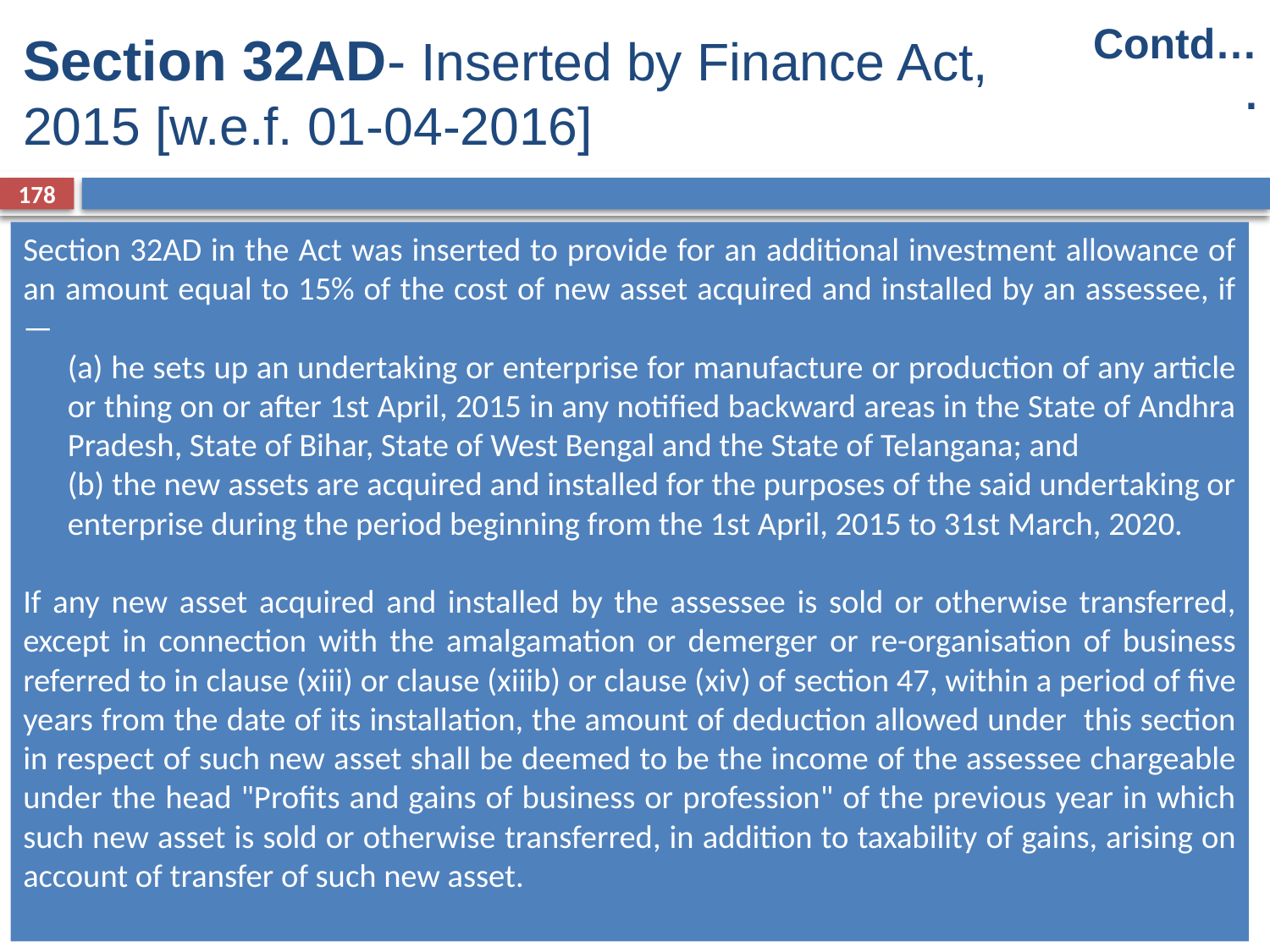

# Section 32AD- Inserted by Finance Act, 2015 [w.e.f. 01-04-2016]
Contd….
178
Section 32AD in the Act was inserted to provide for an additional investment allowance of an amount equal to 15% of the cost of new asset acquired and installed by an assessee, if—
	(a) he sets up an undertaking or enterprise for manufacture or production of any article or thing on or after 1st April, 2015 in any notified backward areas in the State of Andhra Pradesh, State of Bihar, State of West Bengal and the State of Telangana; and
	(b) the new assets are acquired and installed for the purposes of the said undertaking or enterprise during the period beginning from the 1st April, 2015 to 31st March, 2020.

If any new asset acquired and installed by the assessee is sold or otherwise transferred, except in connection with the amalgamation or demerger or re-organisation of business referred to in clause (xiii) or clause (xiiib) or clause (xiv) of section 47, within a period of five years from the date of its installation, the amount of deduction allowed under  this section in respect of such new asset shall be deemed to be the income of the assessee chargeable under the head "Profits and gains of business or profession" of the previous year in which such new asset is sold or otherwise transferred, in addition to taxability of gains, arising on account of transfer of such new asset.